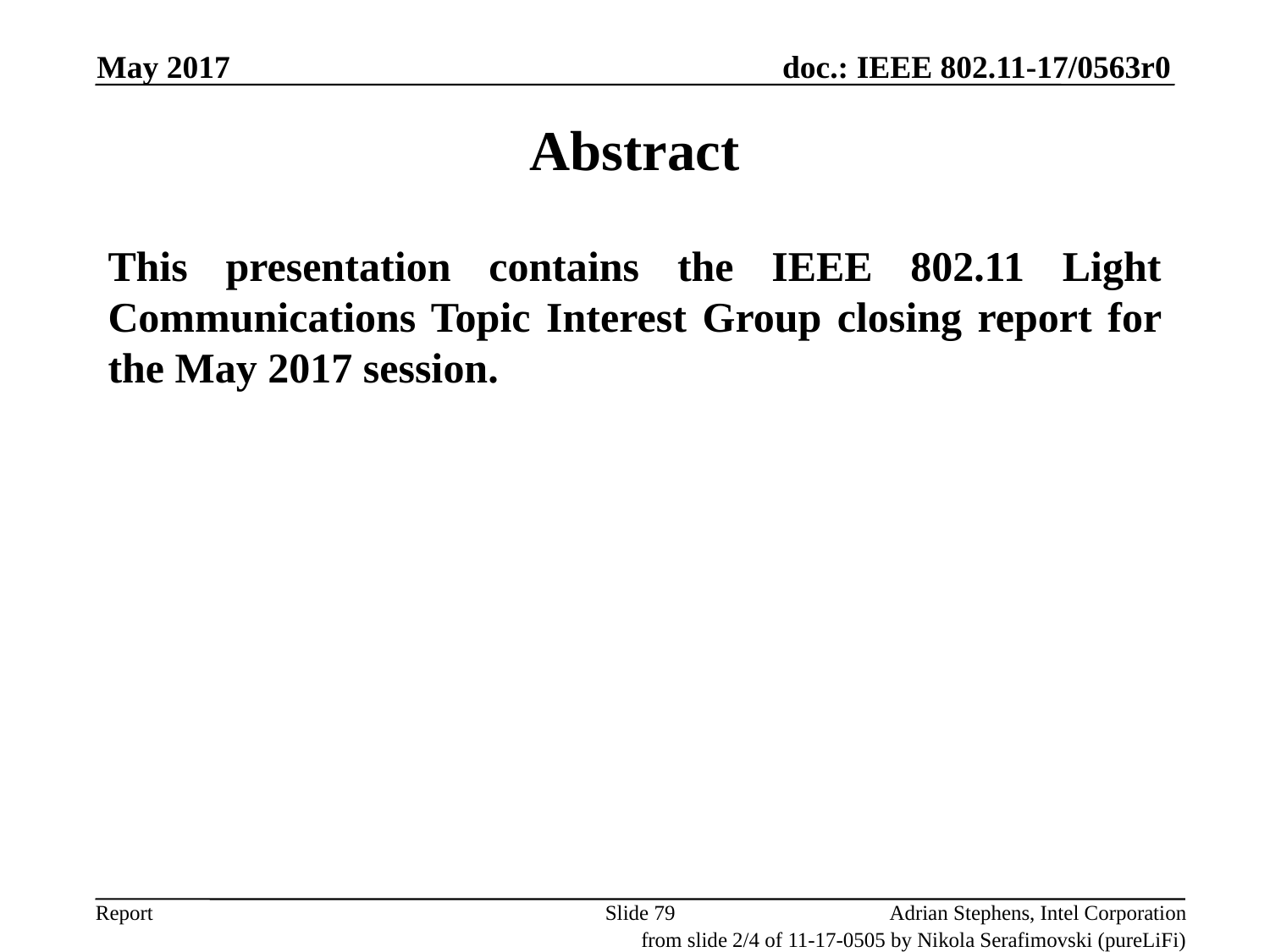

May 2017
Abstract
This presentation contains the IEEE 802.11 Light Communications Topic Interest Group closing report for the May 2017 session.

Slide 79
Adrian Stephens, Intel Corporation
from slide 2/4 of 11-17-0505 by Nikola Serafimovski (pureLiFi)